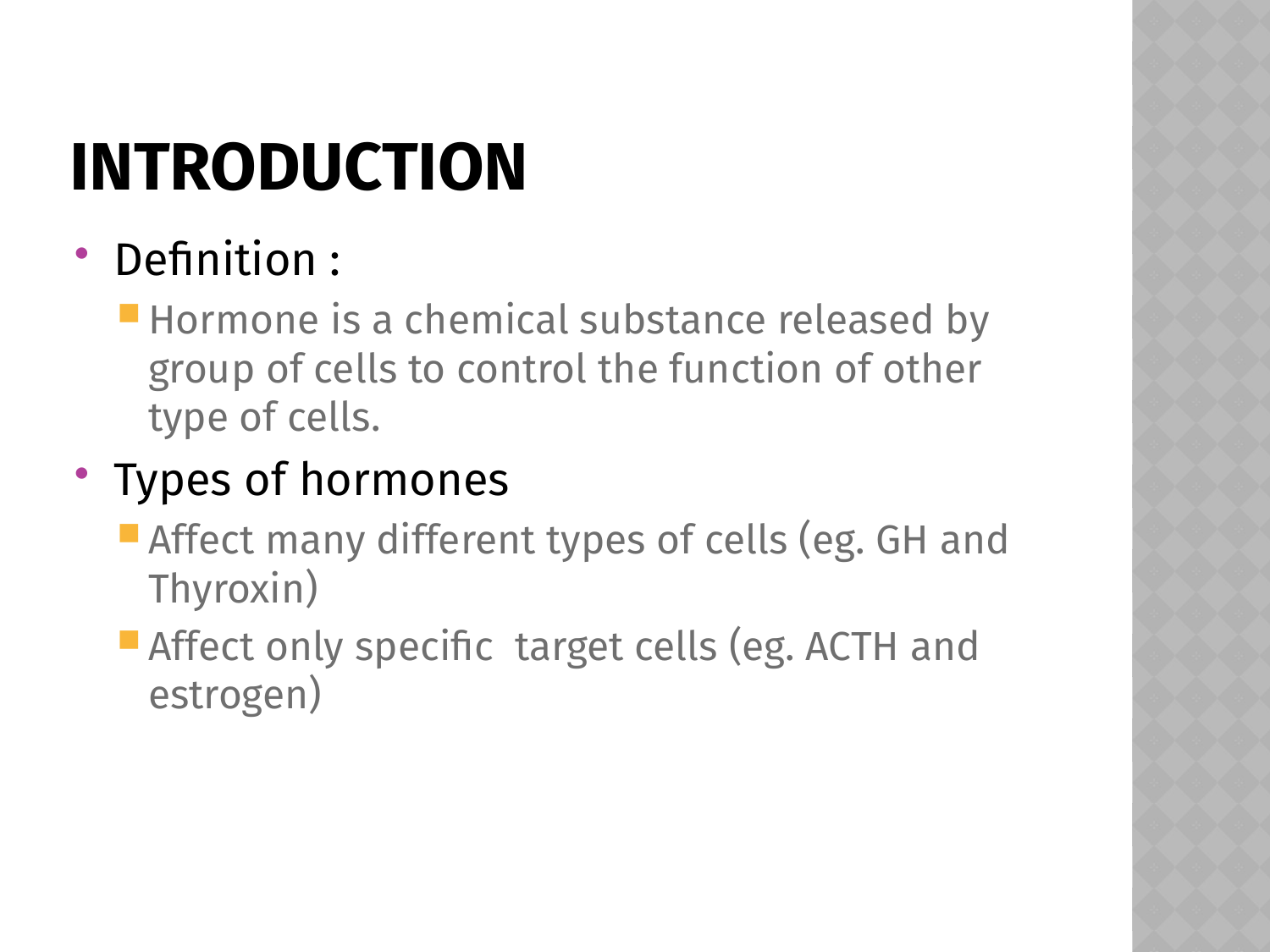

# Introduction
Definition :
Hormone is a chemical substance released by  group of cells to control the function of other type of cells.
Types of hormones
Affect many different types of cells (eg. GH and Thyroxin)
Affect only specific  target cells (eg. ACTH and estrogen)